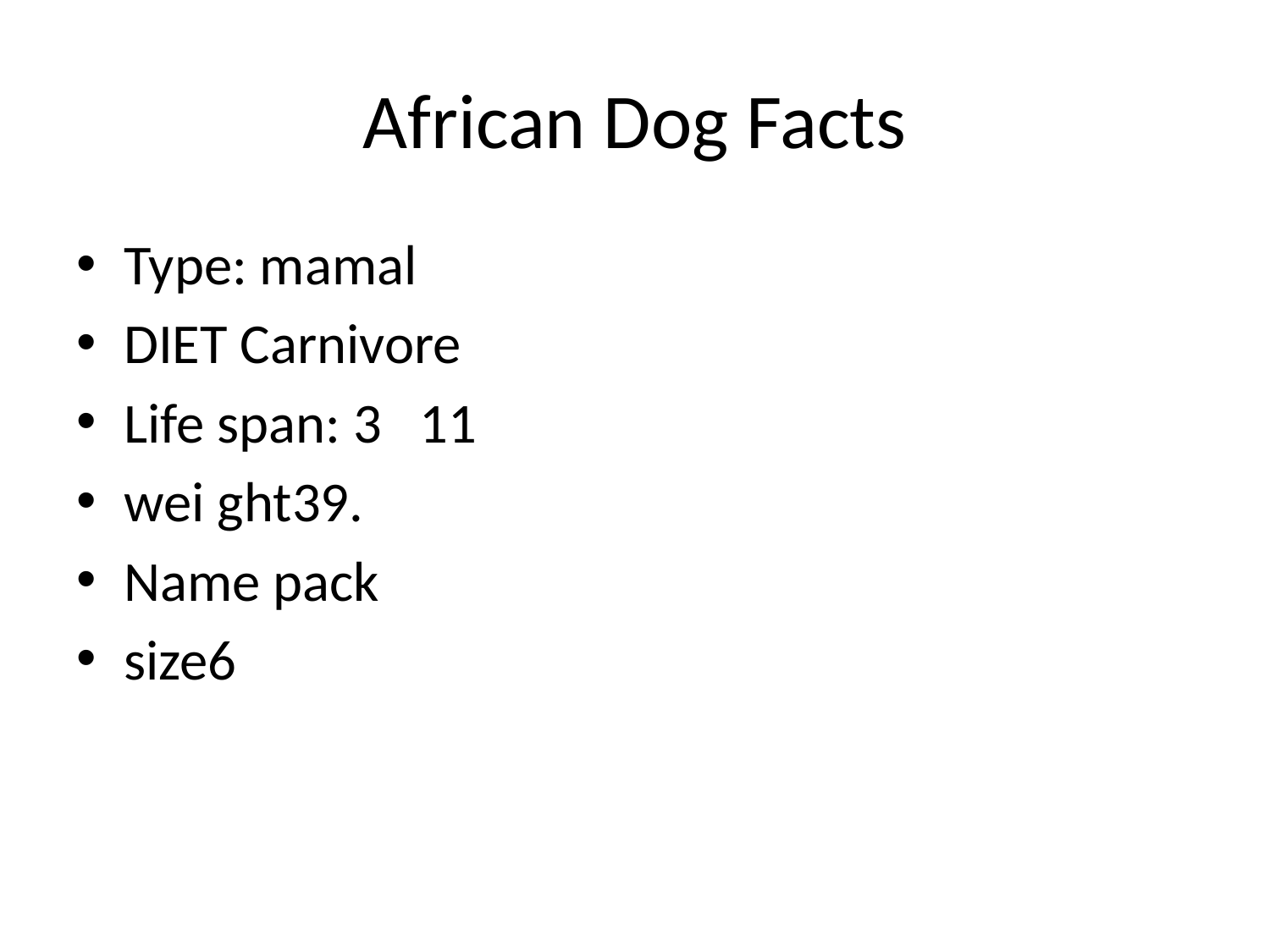

# African Dog Facts
Type: mamal
DIET Carnivore
Life span: 3   11
wei ght39.
Name pack
size6